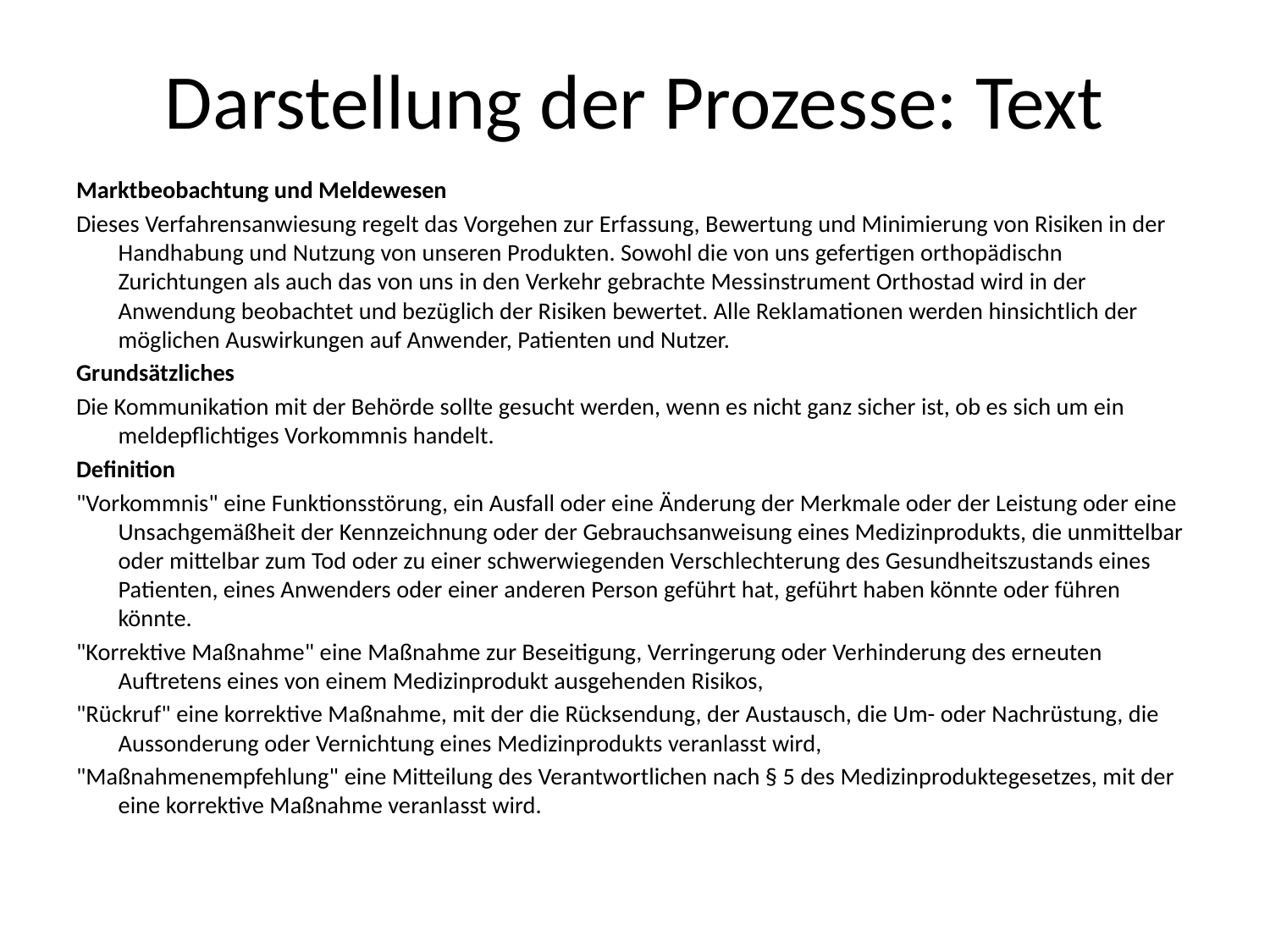

# Darstellung der Prozesse: Text
Marktbeobachtung und Meldewesen
Dieses Verfahrensanwiesung regelt das Vorgehen zur Erfassung, Bewertung und Minimierung von Risiken in der Handhabung und Nutzung von unseren Produkten. Sowohl die von uns gefertigen orthopädischn Zurichtungen als auch das von uns in den Verkehr gebrachte Messinstrument Orthostad wird in der Anwendung beobachtet und bezüglich der Risiken bewertet. Alle Reklamationen werden hinsichtlich der möglichen Auswirkungen auf Anwender, Patienten und Nutzer.
Grundsätzliches
Die Kommunikation mit der Behörde sollte gesucht werden, wenn es nicht ganz sicher ist, ob es sich um ein meldepflichtiges Vorkommnis handelt.
Definition
"Vorkommnis" eine Funktionsstörung, ein Ausfall oder eine Änderung der Merkmale oder der Leistung oder eine Unsachgemäßheit der Kennzeichnung oder der Gebrauchsanweisung eines Medizinprodukts, die unmittelbar oder mittelbar zum Tod oder zu einer schwerwiegenden Verschlechterung des Gesundheitszustands eines Patienten, eines Anwenders oder einer anderen Person geführt hat, geführt haben könnte oder führen könnte.
"Korrektive Maßnahme" eine Maßnahme zur Beseitigung, Verringerung oder Verhinderung des erneuten Auftretens eines von einem Medizinprodukt ausgehenden Risikos,
"Rückruf" eine korrektive Maßnahme, mit der die Rücksendung, der Austausch, die Um- oder Nachrüstung, die Aussonderung oder Vernichtung eines Medizinprodukts veranlasst wird,
"Maßnahmenempfehlung" eine Mitteilung des Verantwortlichen nach § 5 des Medizinproduktegesetzes, mit der eine korrektive Maßnahme veranlasst wird.